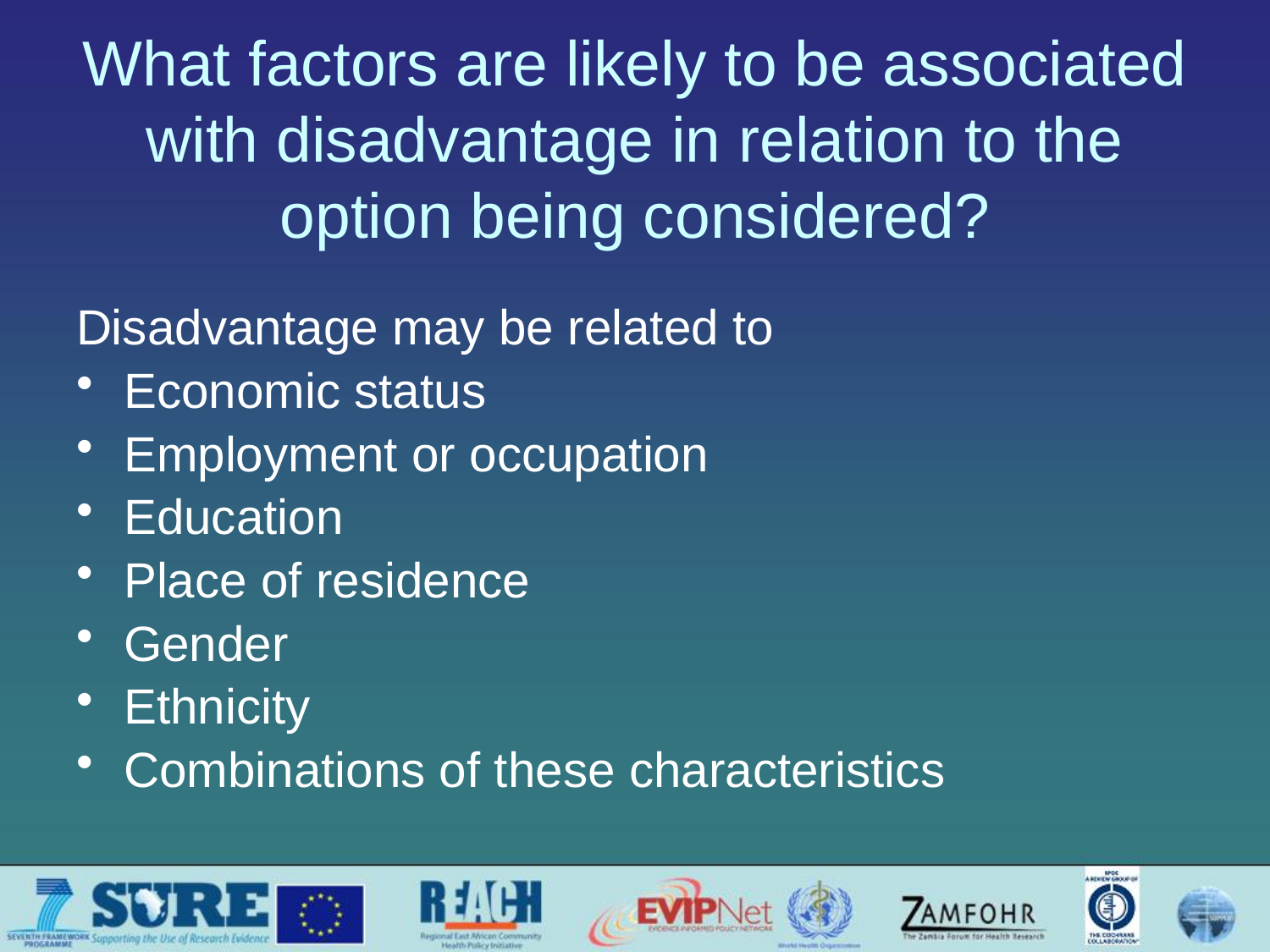

# What factors are likely to be associated with disadvantage in relation to the option being considered?
Disadvantage may be related to
Economic status
Employment or occupation
Education
Place of residence
Gender
Ethnicity
Combinations of these characteristics